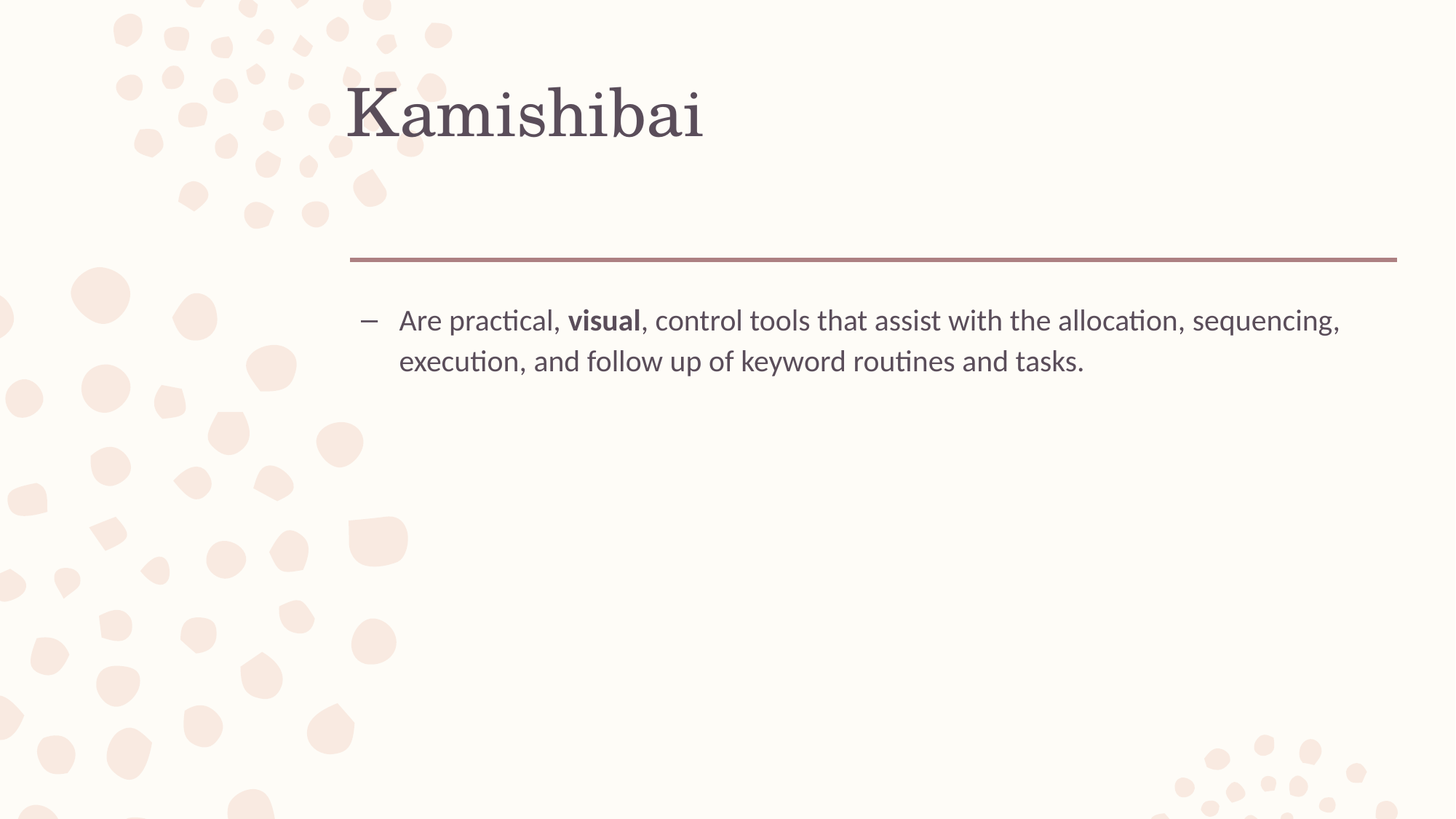

# Kamishibai
Are practical, visual, control tools that assist with the allocation, sequencing, execution, and follow up of keyword routines and tasks.